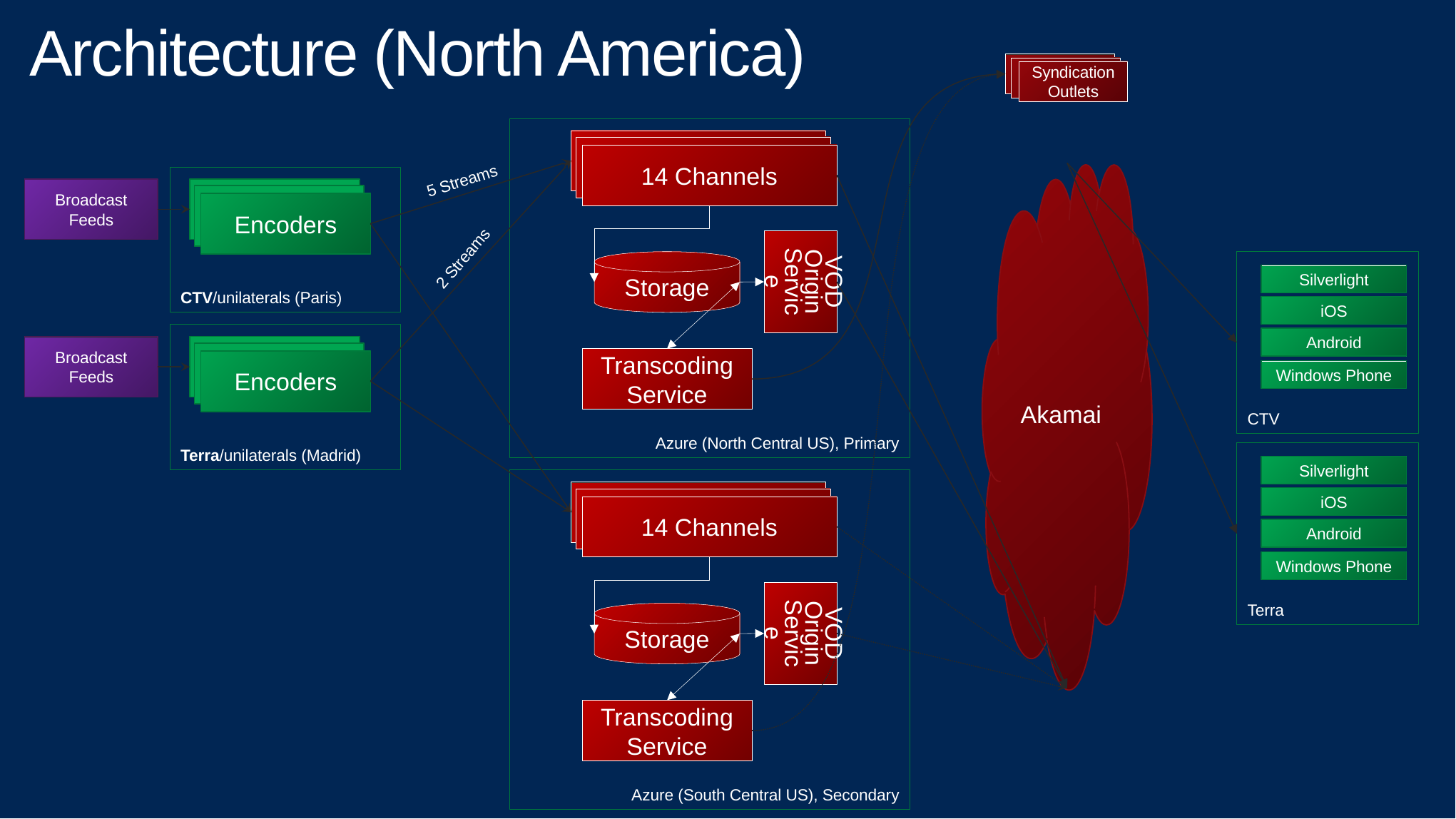

# Architecture (North America)
Syndication Outlets
Syndication Outlets
Syndication Outlets
Azure (North Central US), Primary
Encoders
Encoders
14 Channels
Akamai
5 Streams
CTV/unilaterals (Paris)
Broadcast Feeds
Encoders
Encoders
Encoders
VOD Origin
Service
2 Streams
Storage
CTV
Silverlight
iOS
Terra/unilaterals (Madrid)
Android
Broadcast Feeds
Encoders
Encoders
Transcoding Service
Encoders
Windows Phone
Terra
Silverlight
Azure (South Central US), Secondary
Encoders
iOS
Encoders
14 Channels
Android
Windows Phone
VOD Origin
Service
Storage
Transcoding Service